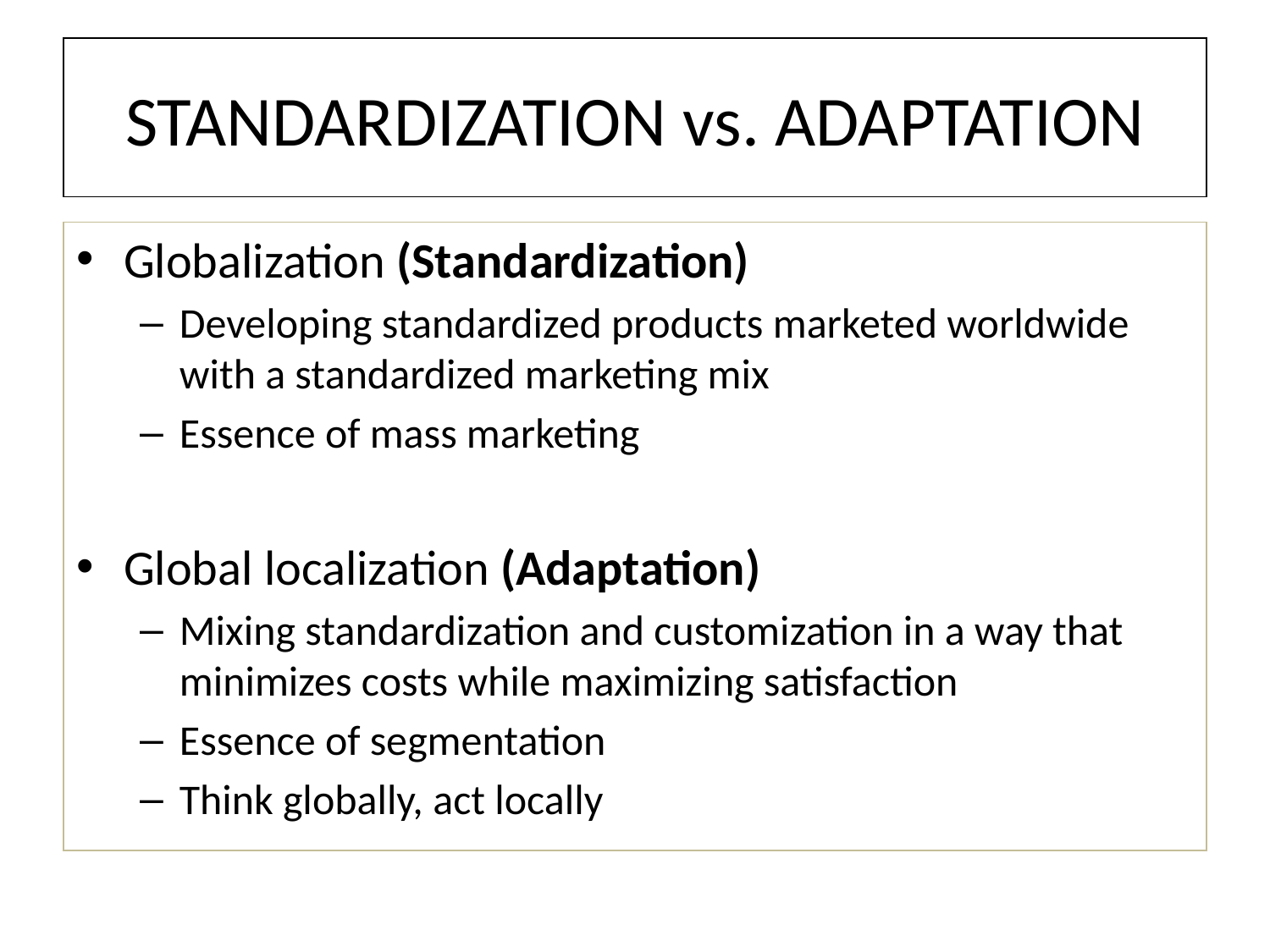

# STANDARDIZATION vs. ADAPTATION
Globalization (Standardization)
Developing standardized products marketed worldwide with a standardized marketing mix
Essence of mass marketing

Global localization (Adaptation)
Mixing standardization and customization in a way that minimizes costs while maximizing satisfaction
Essence of segmentation
Think globally, act locally